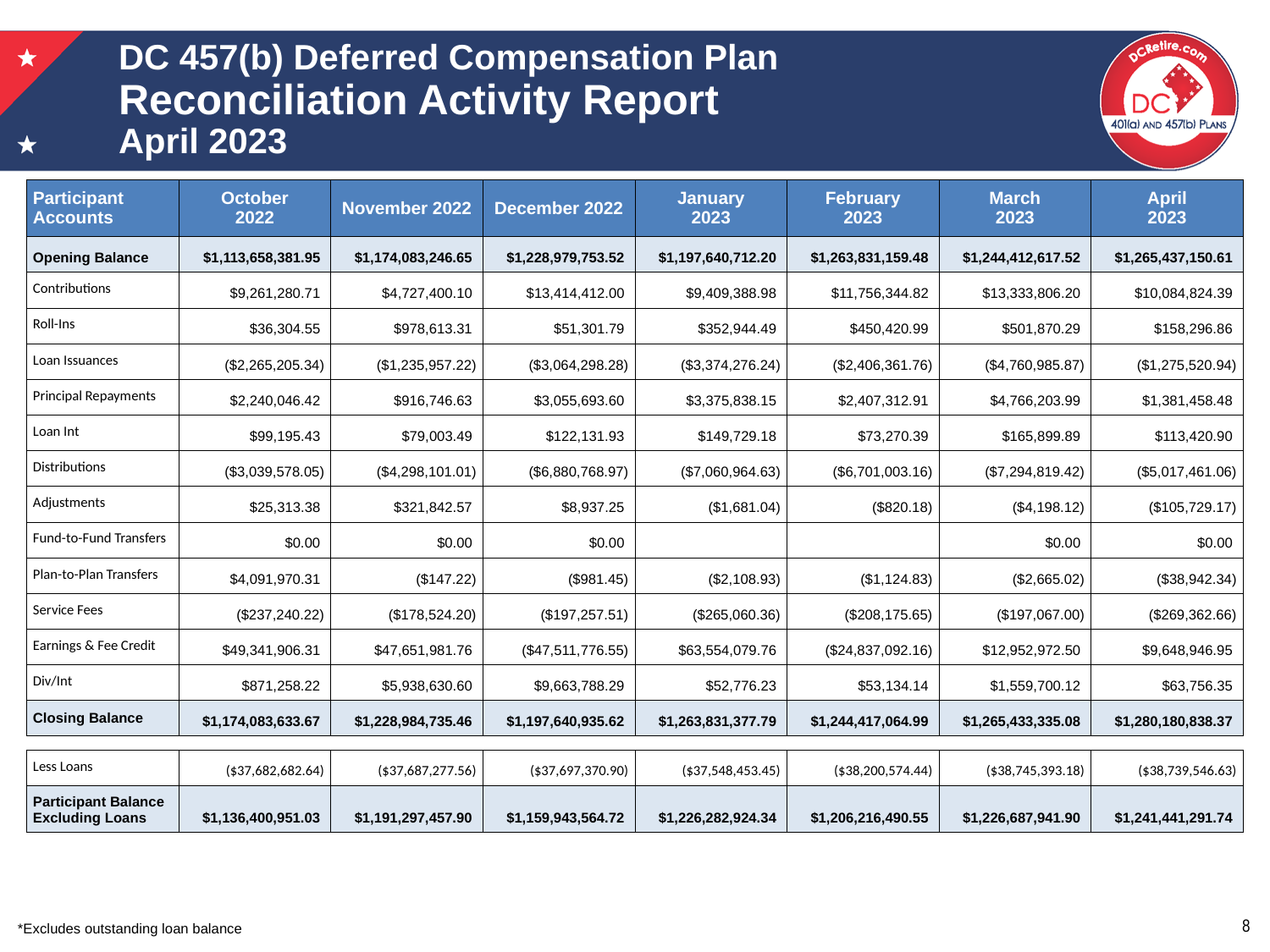

# DC 457(b) Deferred Compensation Plan Reconciliation Activity Report April 2023
| Participant Accounts | October 2022 | November 2022 | December 2022 | January 2023 | February 2023 | March 2023 | April 2023 |
| --- | --- | --- | --- | --- | --- | --- | --- |
| Opening Balance | $1,113,658,381.95 | $1,174,083,246.65 | $1,228,979,753.52 | $1,197,640,712.20 | $1,263,831,159.48 | $1,244,412,617.52 | $1,265,437,150.61 |
| Contributions | $9,261,280.71 | $4,727,400.10 | $13,414,412.00 | $9,409,388.98 | $11,756,344.82 | $13,333,806.20 | $10,084,824.39 |
| Roll-Ins | $36,304.55 | $978,613.31 | $51,301.79 | $352,944.49 | $450,420.99 | $501,870.29 | $158,296.86 |
| Loan Issuances | ($2,265,205.34) | ($1,235,957.22) | ($3,064,298.28) | ($3,374,276.24) | ($2,406,361.76) | ($4,760,985.87) | ($1,275,520.94) |
| Principal Repayments | $2,240,046.42 | $916,746.63 | $3,055,693.60 | $3,375,838.15 | $2,407,312.91 | $4,766,203.99 | $1,381,458.48 |
| Loan Int | $99,195.43 | $79,003.49 | $122,131.93 | $149,729.18 | $73,270.39 | $165,899.89 | $113,420.90 |
| Distributions | ($3,039,578.05) | ($4,298,101.01) | ($6,880,768.97) | ($7,060,964.63) | ($6,701,003.16) | ($7,294,819.42) | ($5,017,461.06) |
| Adjustments | $25,313.38 | $321,842.57 | $8,937.25 | ($1,681.04) | ($820.18) | ($4,198.12) | ($105,729.17) |
| Fund-to-Fund Transfers | $0.00 | $0.00 | $0.00 |  |  | $0.00 | $0.00 |
| Plan-to-Plan Transfers | $4,091,970.31 | ($147.22) | ($981.45) | ($2,108.93) | ($1,124.83) | ($2,665.02) | ($38,942.34) |
| Service Fees | ($237,240.22) | ($178,524.20) | ($197,257.51) | ($265,060.36) | ($208,175.65) | ($197,067.00) | ($269,362.66) |
| Earnings & Fee Credit | $49,341,906.31 | $47,651,981.76 | ($47,511,776.55) | $63,554,079.76 | ($24,837,092.16) | $12,952,972.50 | $9,648,946.95 |
| Div/Int | $871,258.22 | $5,938,630.60 | $9,663,788.29 | $52,776.23 | $53,134.14 | $1,559,700.12 | $63,756.35 |
| Closing Balance | $1,174,083,633.67 | $1,228,984,735.46 | $1,197,640,935.62 | $1,263,831,377.79 | $1,244,417,064.99 | $1,265,433,335.08 | $1,280,180,838.37 |
| Less Loans | ($37,682,682.64) | ($37,687,277.56) | ($37,697,370.90) | ($37,548,453.45) | ($38,200,574.44) | ($38,745,393.18) | ($38,739,546.63) |
| --- | --- | --- | --- | --- | --- | --- | --- |
| Participant Balance Excluding Loans | $1,136,400,951.03 | $1,191,297,457.90 | $1,159,943,564.72 | $1,226,282,924.34 | $1,206,216,490.55 | $1,226,687,941.90 | $1,241,441,291.74 |
*Excludes outstanding loan balance